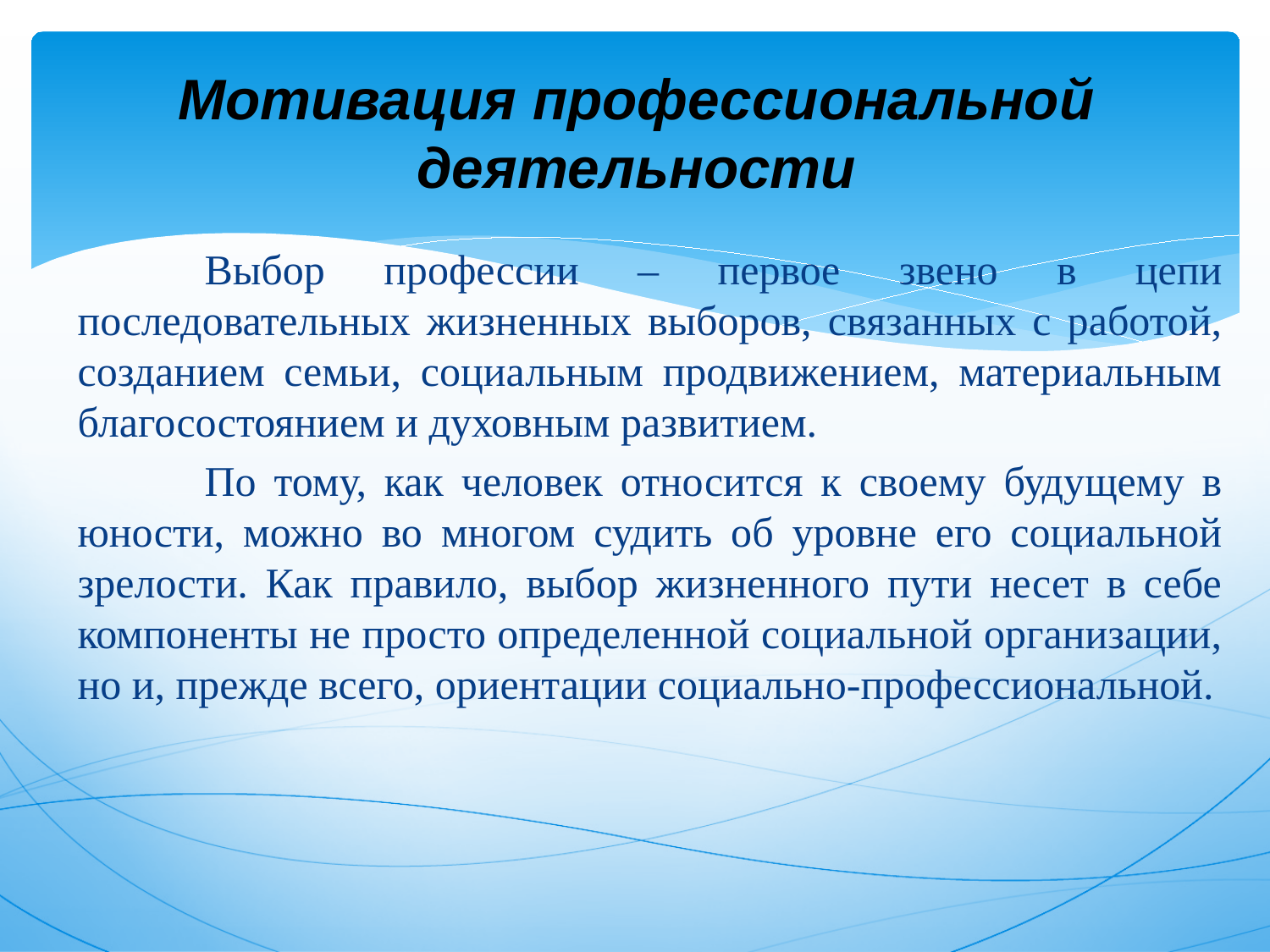

# Мотивация профессиональной деятельности
	Выбор профессии – первое звено в цепи последовательных жизненных выборов, связанных с работой, созданием семьи, социальным продвижением, материальным благосостоянием и духовным развитием.
	По тому, как человек относится к своему будущему в юности, можно во многом судить об уровне его социальной зрелости. Как правило, выбор жизненного пути несет в себе компоненты не просто определенной социальной организации, но и, прежде всего, ориентации социально-профессиональной.